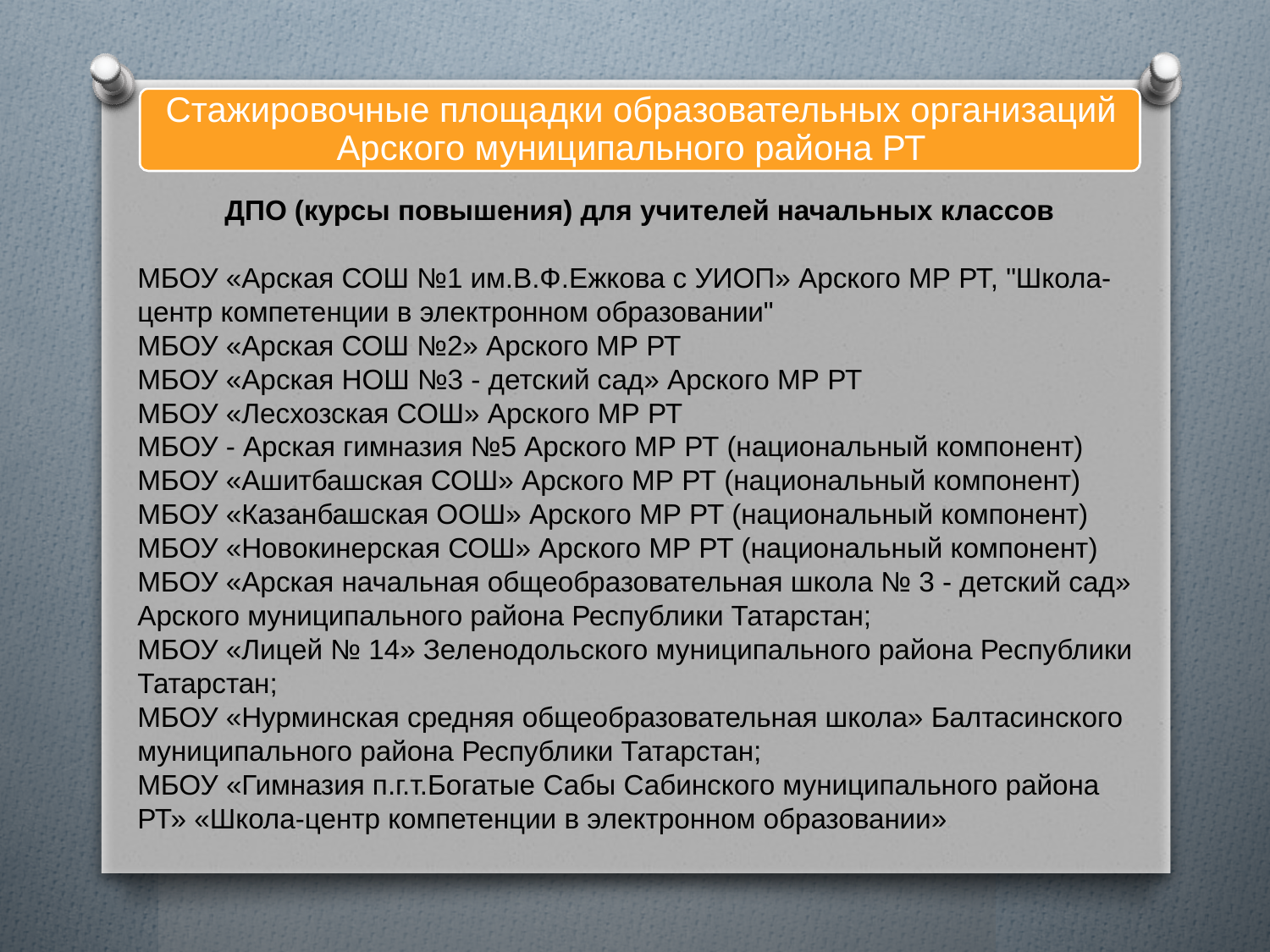

Стажировочные площадки образовательных организаций Арского муниципального района РТ
ДПО (курсы повышения) для учителей начальных классов

МБОУ «Арская СОШ №1 им.В.Ф.Ежкова с УИОП» Арского МР РТ, "Школа-центр компетенции в электронном образовании"
МБОУ «Арская СОШ №2» Арского МР РТ
МБОУ «Арская НОШ №3 - детский сад» Арского МР РТ
МБОУ «Лесхозская СОШ» Арского МР РТ
МБОУ - Арская гимназия №5 Арского МР РТ (национальный компонент)
МБОУ «Ашитбашская СОШ» Арского МР РТ (национальный компонент)
МБОУ «Казанбашская ООШ» Арского МР РТ (национальный компонент)
МБОУ «Новокинерская СОШ» Арского МР РТ (национальный компонент)
МБОУ «Арская начальная общеобразовательная школа № 3 - детский сад» Арского муниципального района Республики Татарстан;
МБОУ «Лицей № 14» Зеленодольского муниципального района Республики Татарстан;
МБОУ «Нурминская средняя общеобразовательная школа» Балтасинского муниципального района Республики Татарстан;
МБОУ «Гимназия п.г.т.Богатые Сабы Сабинского муниципального района РТ» «Школа-центр компетенции в электронном образовании»